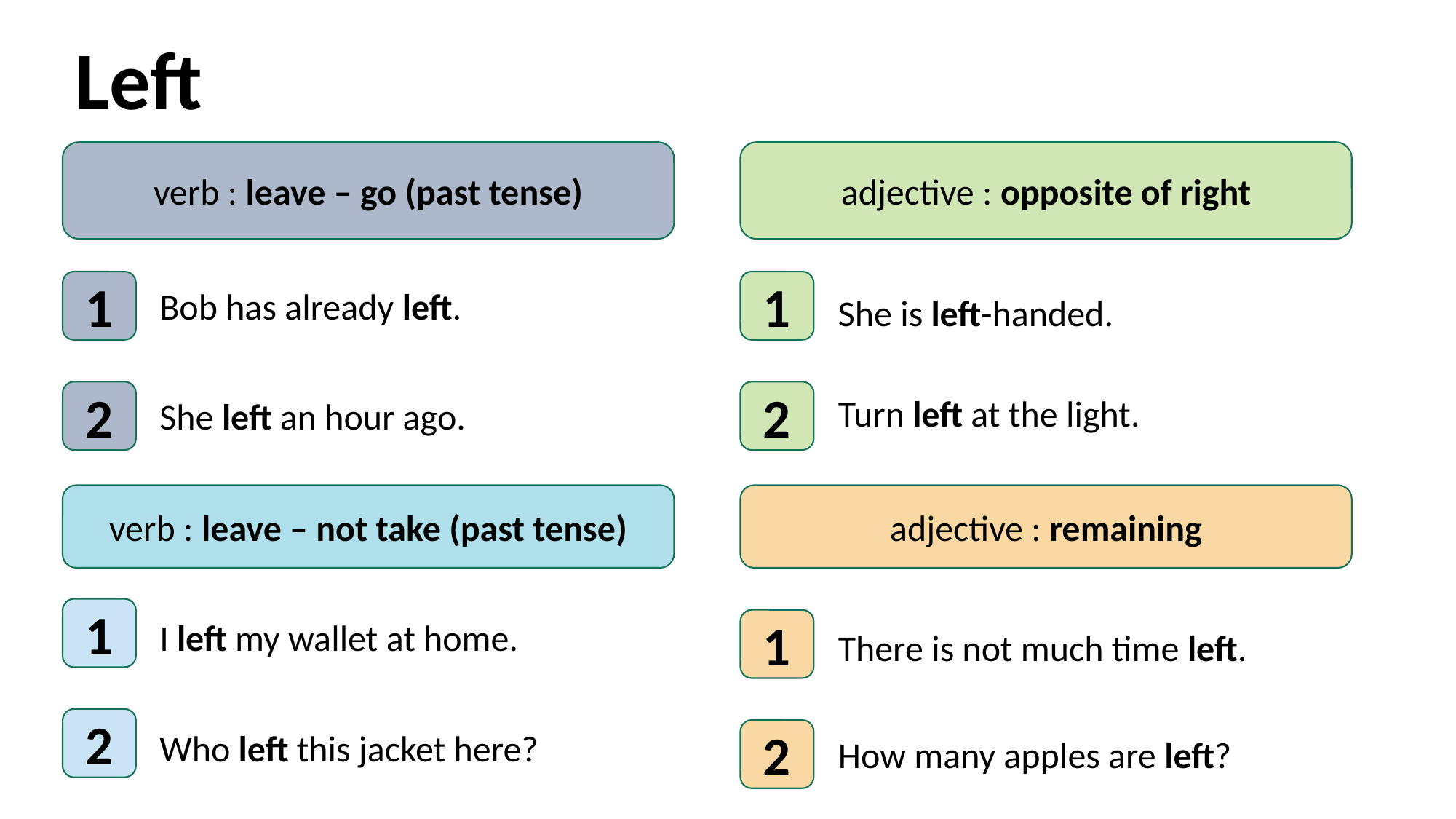

Left
verb : leave – go (past tense)
adjective : opposite of right
1
1
Bob has already left.
She is left-handed.
2
2
Turn left at the light.
She left an hour ago.
verb : leave – not take (past tense)
adjective : remaining
1
I left my wallet at home.
1
There is not much time left.
2
Who left this jacket here?
2
How many apples are left?